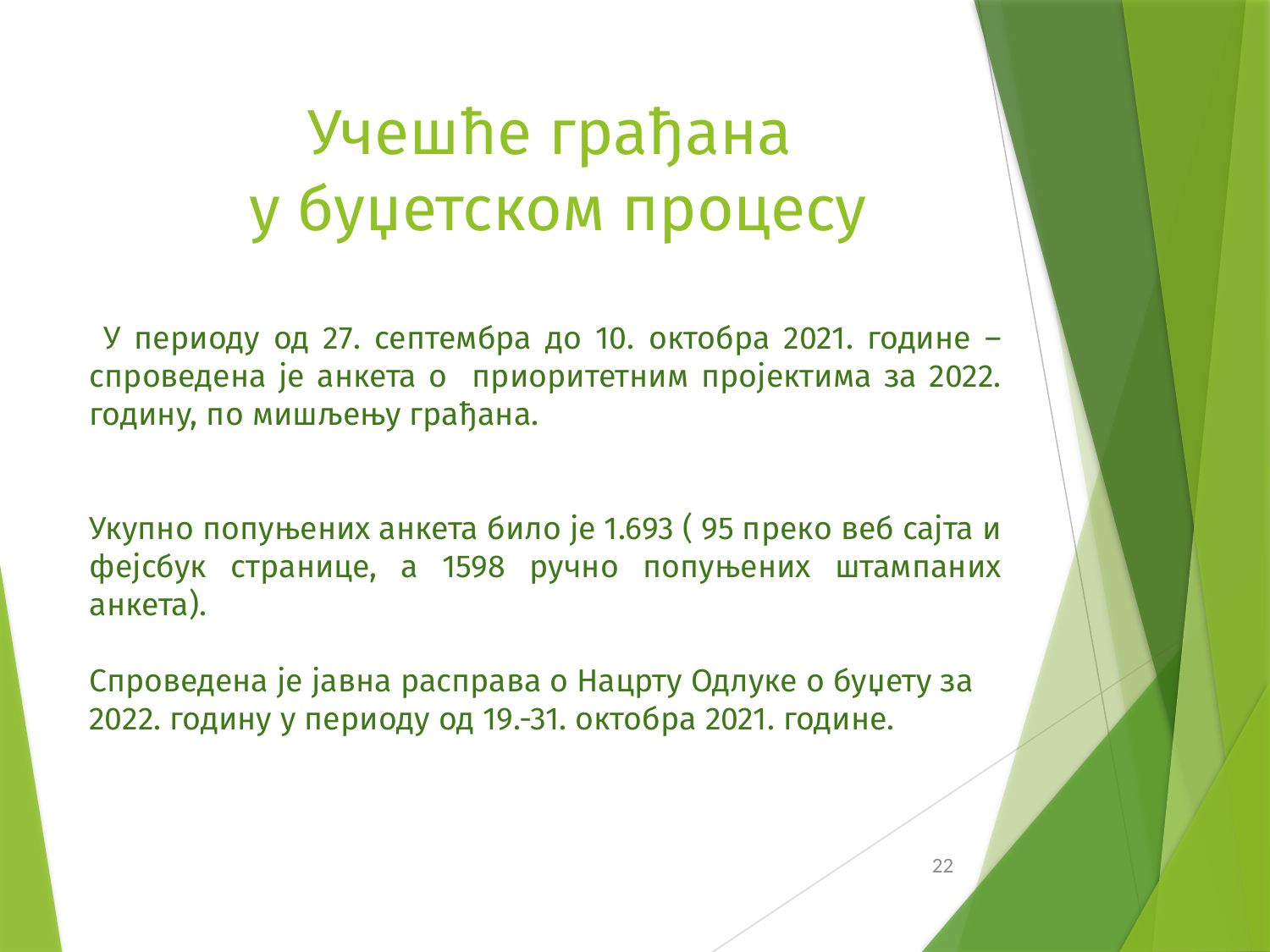

# Учешће грађана у буџетском процесу

 У периоду од 27. септембра до 10. октобра 2021. године – спроведена је анкета о  приоритетним пројектима за 2022. годину, по мишљењу грађана.

Укупно попуњених анкета било је 1.693 ( 95 преко веб сајта и фејсбук странице, а 1598 ручно попуњених штампаних анкета).
Спроведена је јавна расправа о Нацрту Одлуке о буџету за 2022. годину у периоду од 19.-31. октобра 2021. године.

22